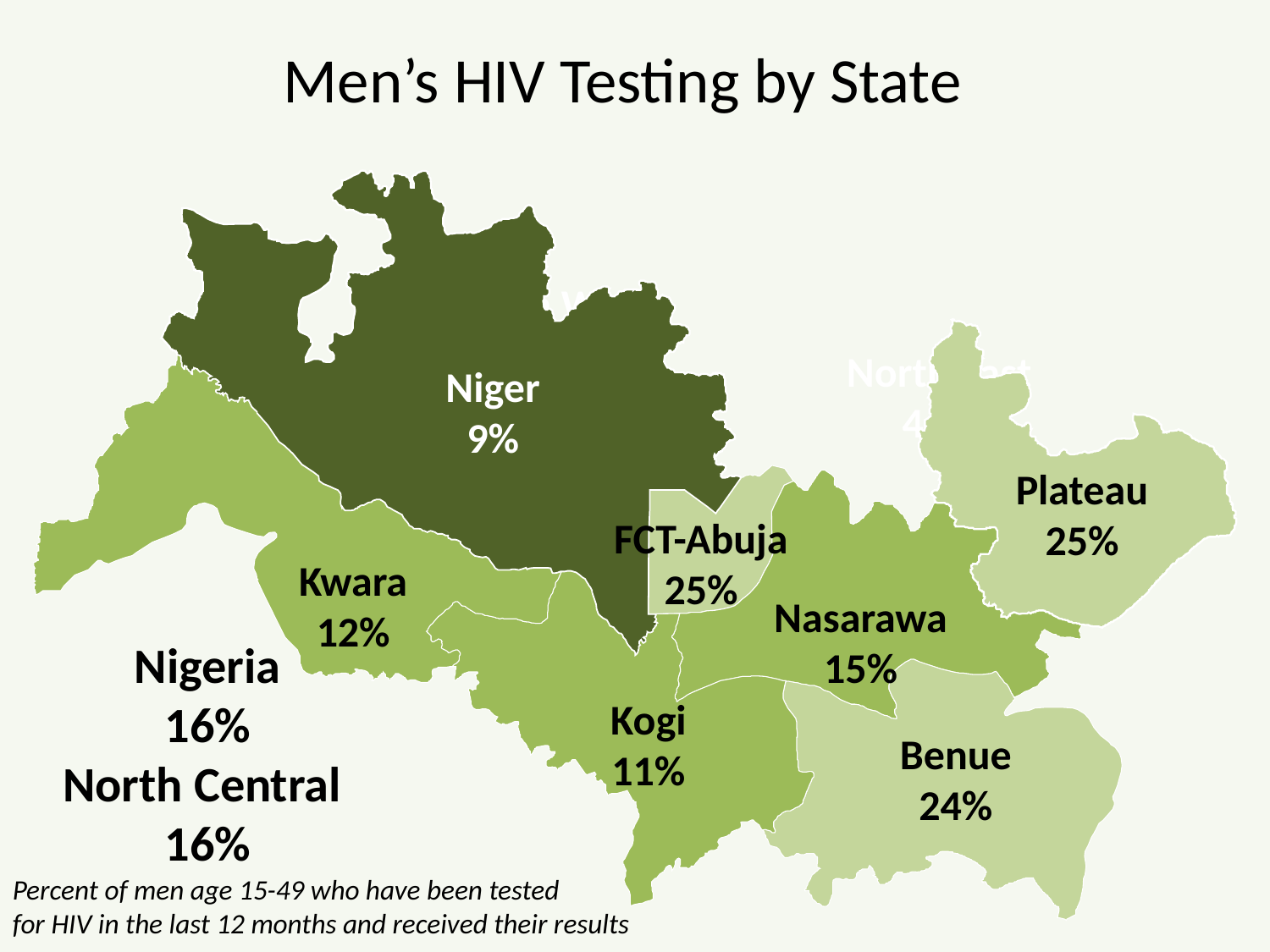

# Men’s HIV Testing by State

North West
47%
North East
46%
Niger
9%
Plateau
25%
FCT-Abuja
25%
Kwara
12%
Nasarawa
15%
Nigeria
16%
North Central
16%
Kogi
11%
Benue
24%
Percent of men age 15-49 who have been tested
for HIV in the last 12 months and received their results